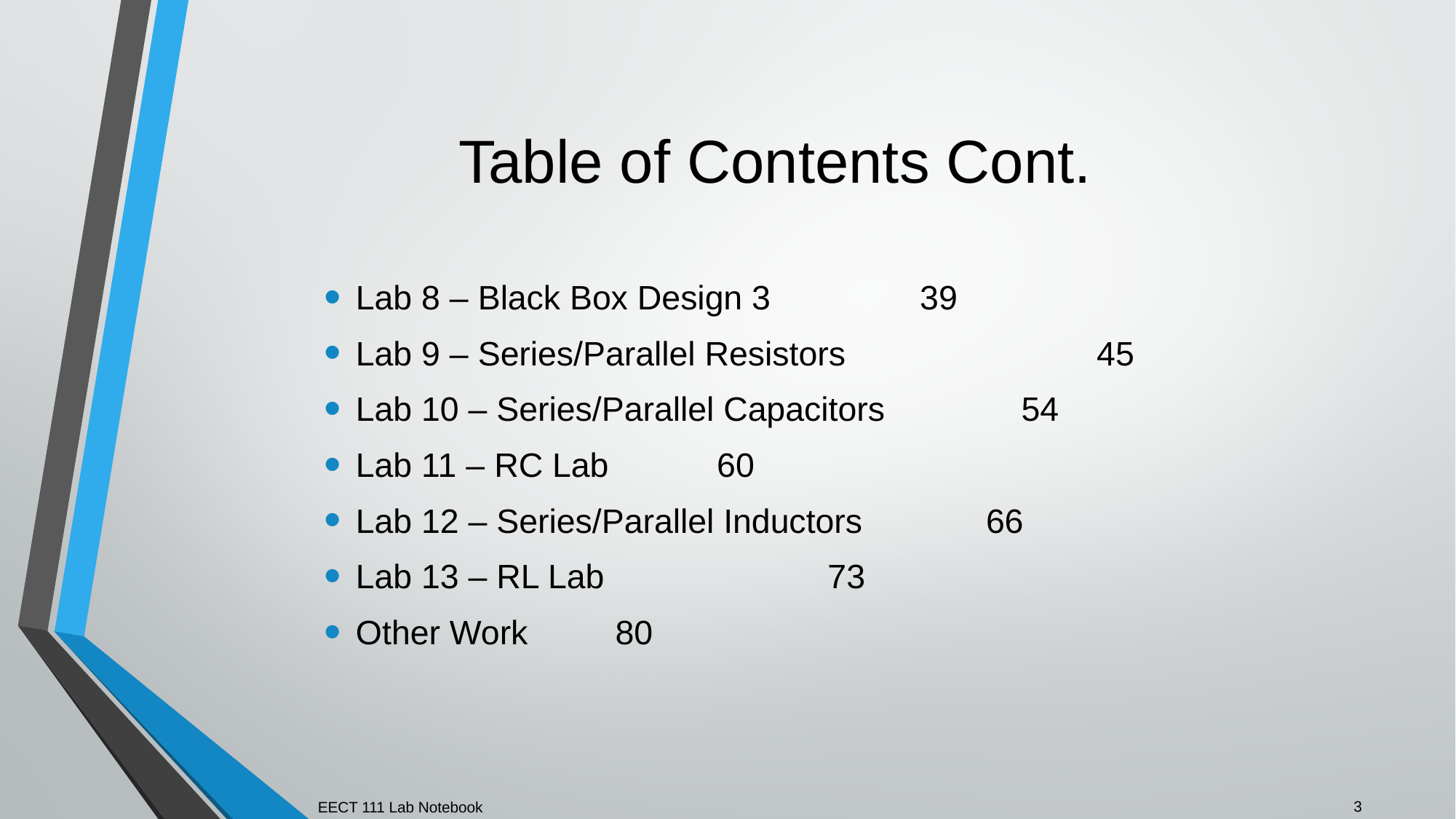

# Table of Contents Cont.
Lab 8 – Black Box Design 3  								      39
Lab 9 – Series/Parallel Resistors    						              45
Lab 10 – Series/Parallel Capacitors 						      54
Lab 11 – RC Lab												      60
Lab 12 – Series/Parallel Inductors						             66
Lab 13 – RL Lab				   								       73
Other Work													      80

3
EECT 111 Lab Notebook